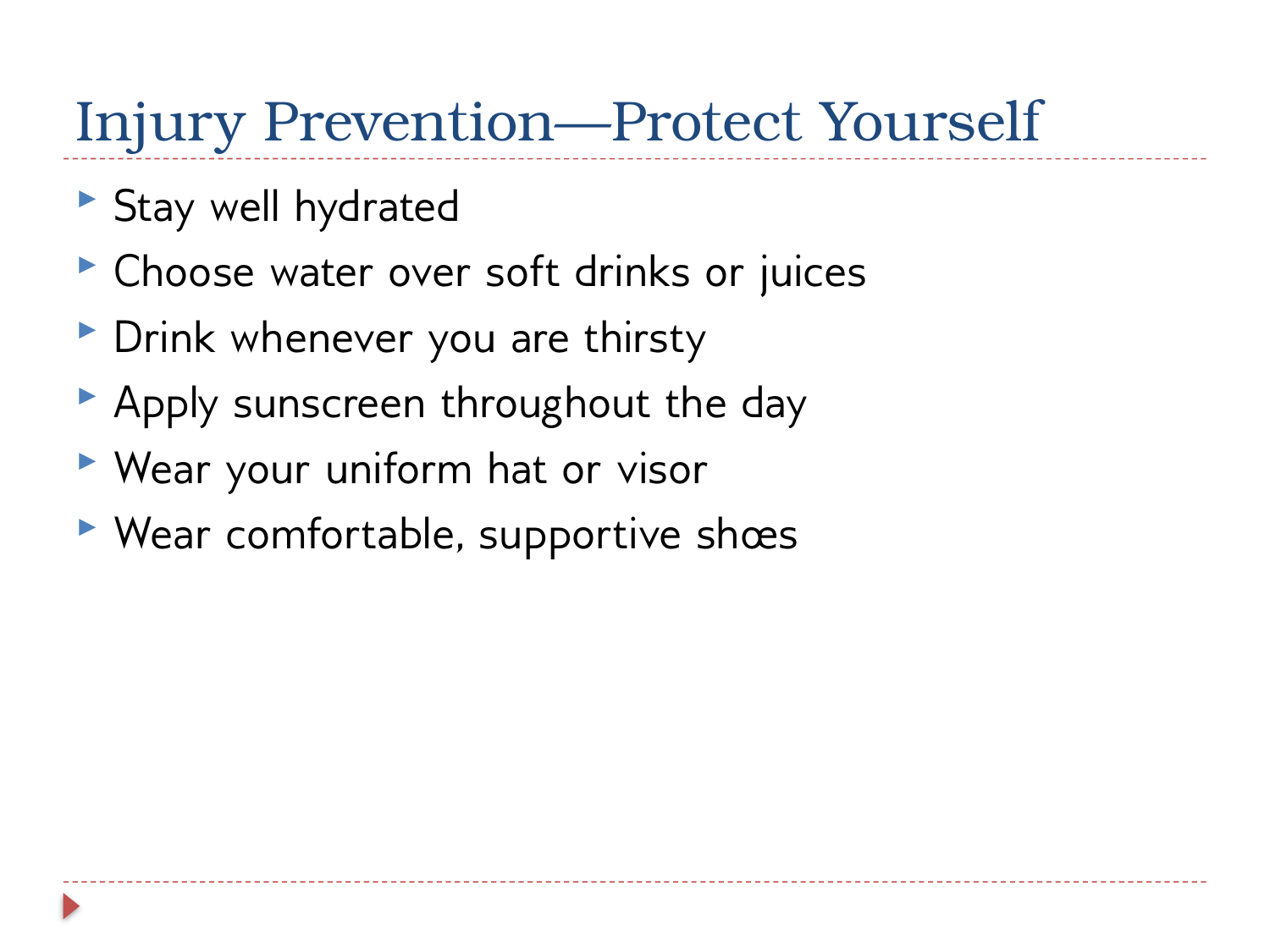

# Injury Prevention—Protect Yourself
Stay well hydrated
Choose water over soft drinks or juices
Drink whenever you are thirsty
Apply sunscreen throughout the day
Wear your uniform hat or visor
Wear comfortable, supportive shoes